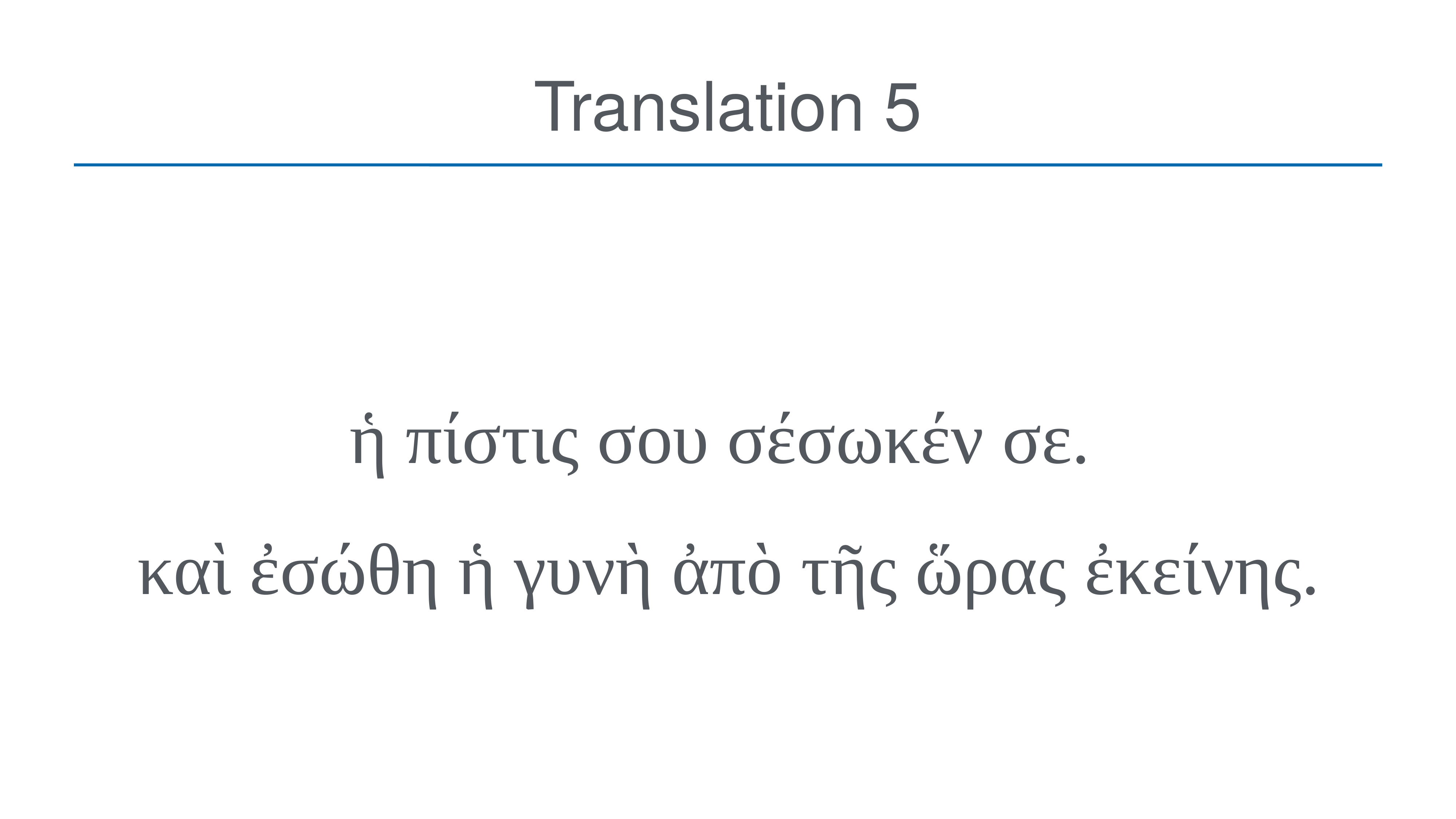

# Translation 5
ἡ πίστις σου σέσωκέν σε.
καὶ ἐσώθη ἡ γυνὴ ἀπὸ τῆς ὥρας ἐκείνης.